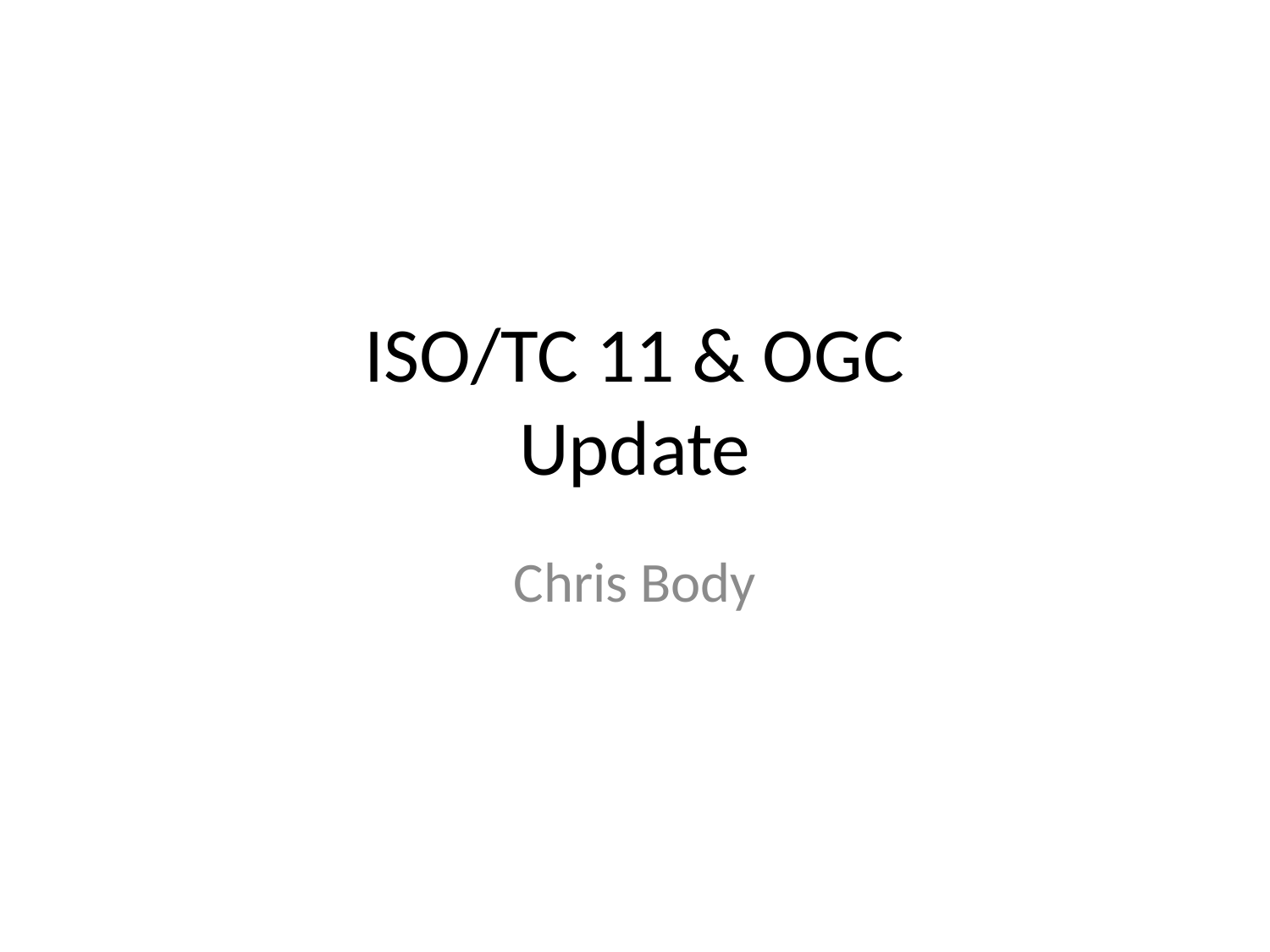

# ISO/TC 11 & OGC Update
Chris Body